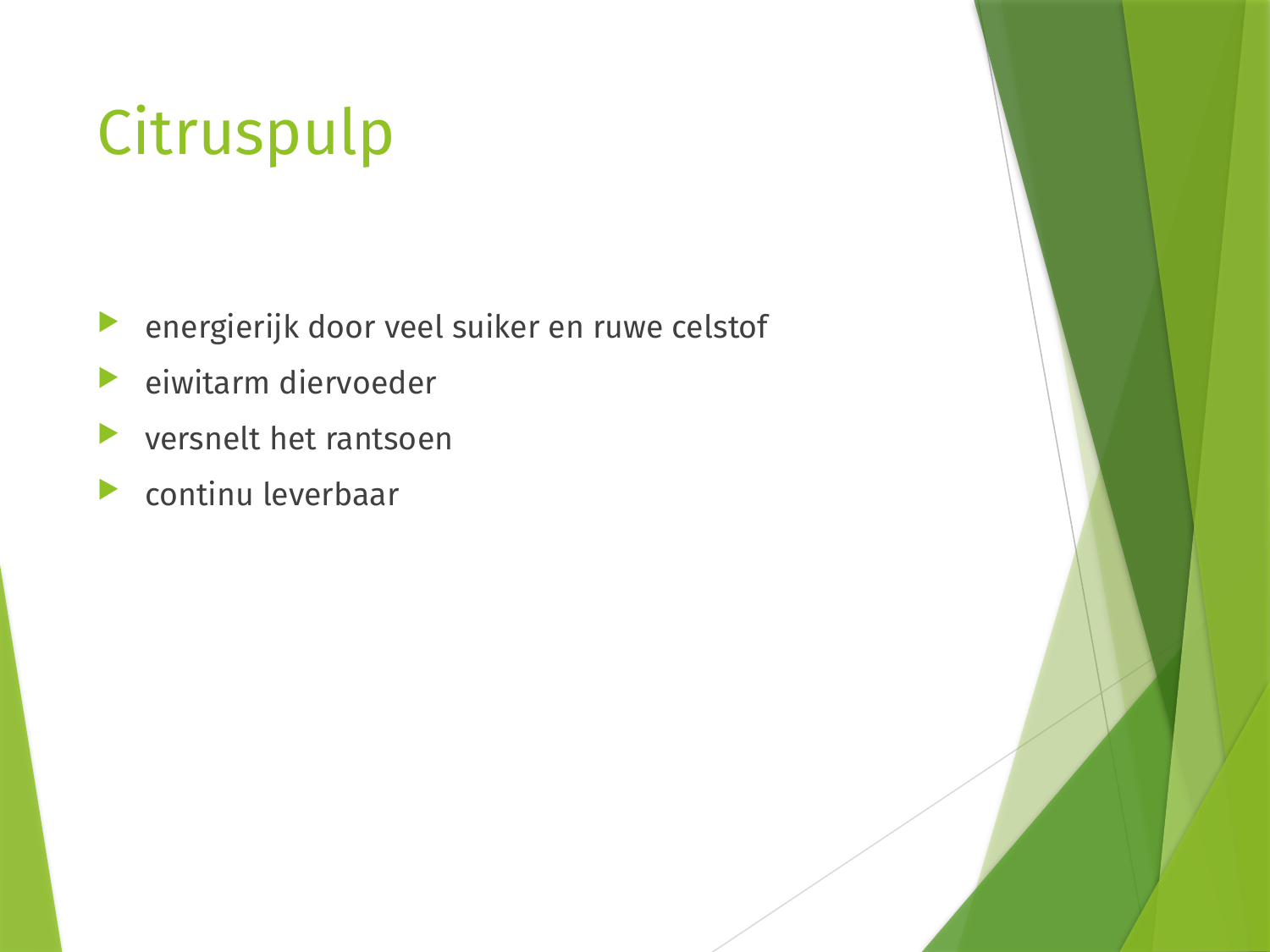

# Citruspulp
energierijk door veel suiker en ruwe celstof
eiwitarm diervoeder
versnelt het rantsoen
continu leverbaar